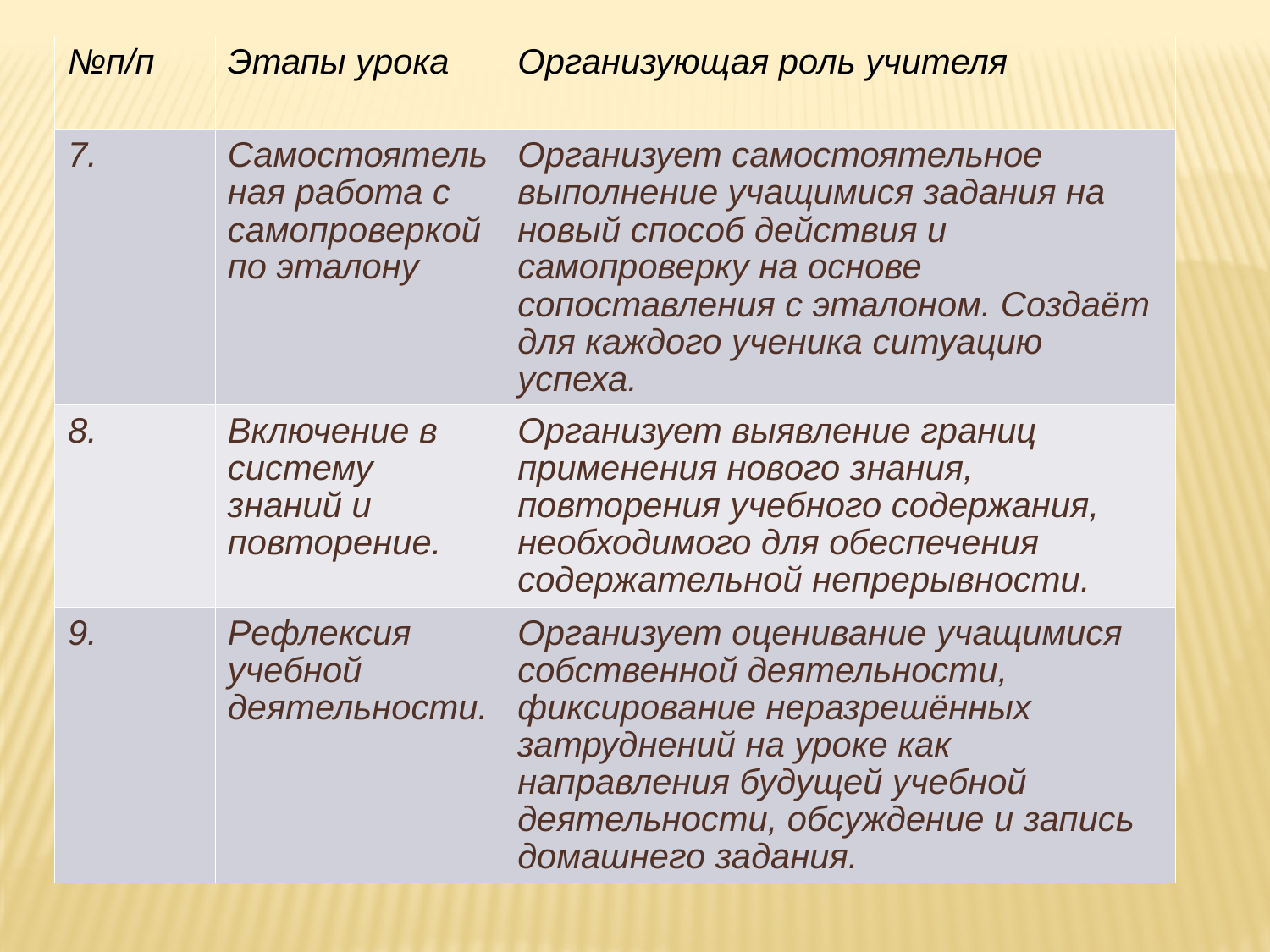

| №п/п | Этапы урока | Организующая роль учителя |
| --- | --- | --- |
| 7. | Самостоятельная работа с самопроверкой по эталону | Организует самостоятельное выполнение учащимися задания на новый способ действия и самопроверку на основе сопоставления с эталоном. Создаёт для каждого ученика ситуацию успеха. |
| 8. | Включение в систему знаний и повторение. | Организует выявление границ применения нового знания, повторения учебного содержания, необходимого для обеспечения содержательной непрерывности. |
| 9. | Рефлексия учебной деятельности. | Организует оценивание учащимися собственной деятельности, фиксирование неразрешённых затруднений на уроке как направления будущей учебной деятельности, обсуждение и запись домашнего задания. |